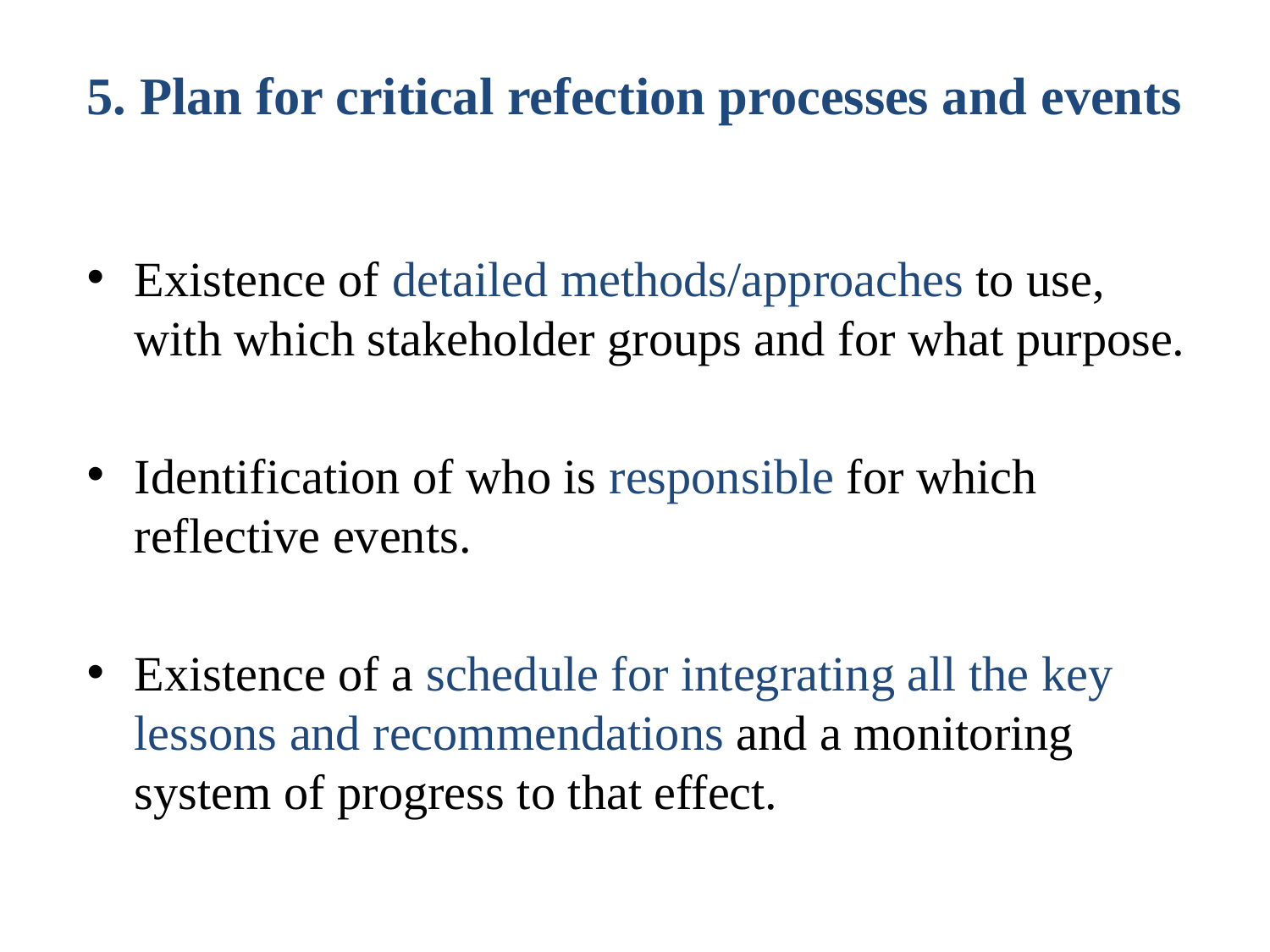

# 5. Plan for critical refection processes and events

Existence of detailed methods/approaches to use, with which stakeholder groups and for what purpose.

Identification of who is responsible for which reflective events.

Existence of a schedule for integrating all the key lessons and recommendations and a monitoring system of progress to that effect.